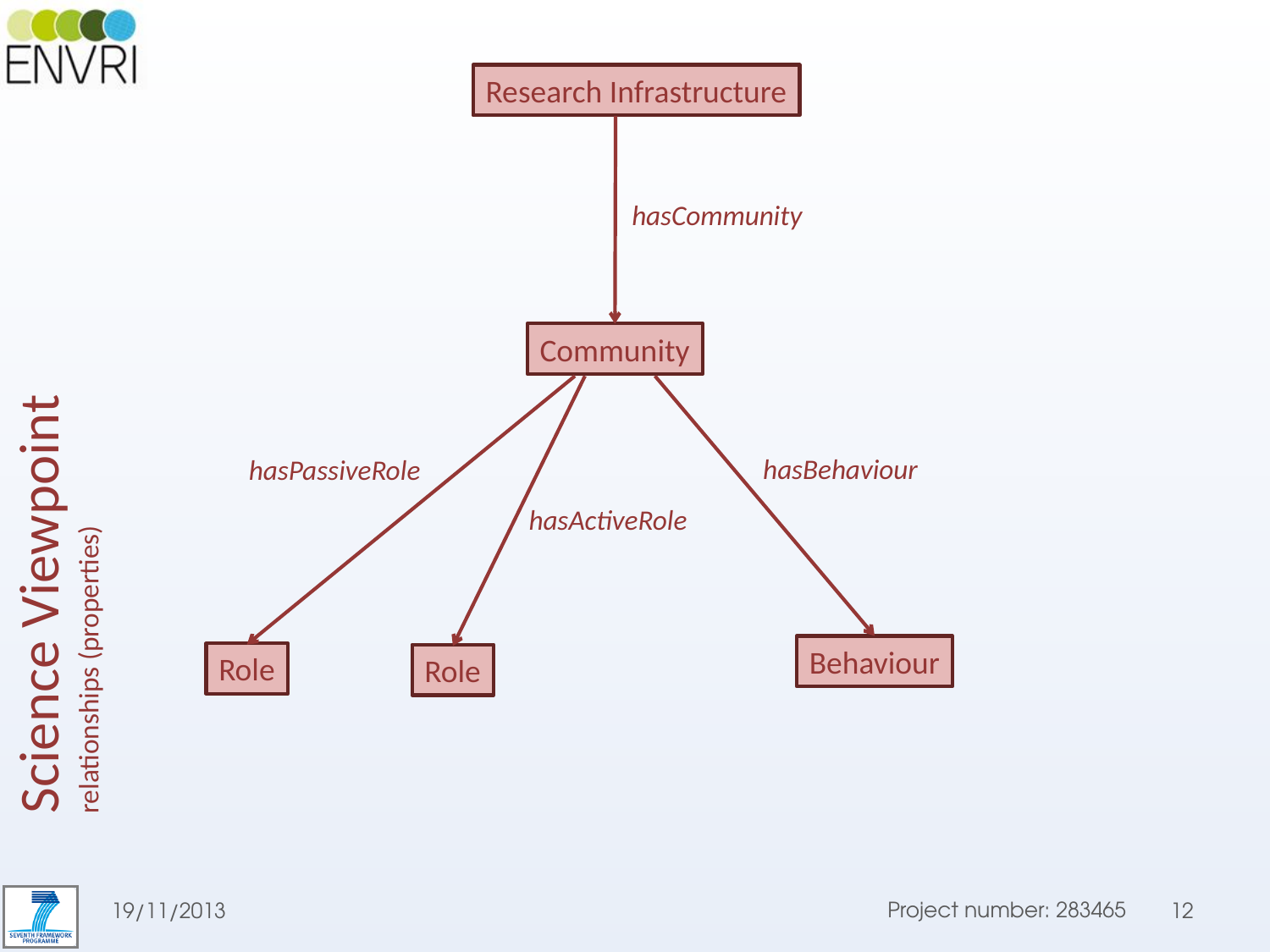

Research Infrastructure
hasCommunity
Community
Science Viewpoint
relationships (properties)
hasBehaviour
hasPassiveRole
hasActiveRole
Behaviour
Role
Role
19/11/2013
12